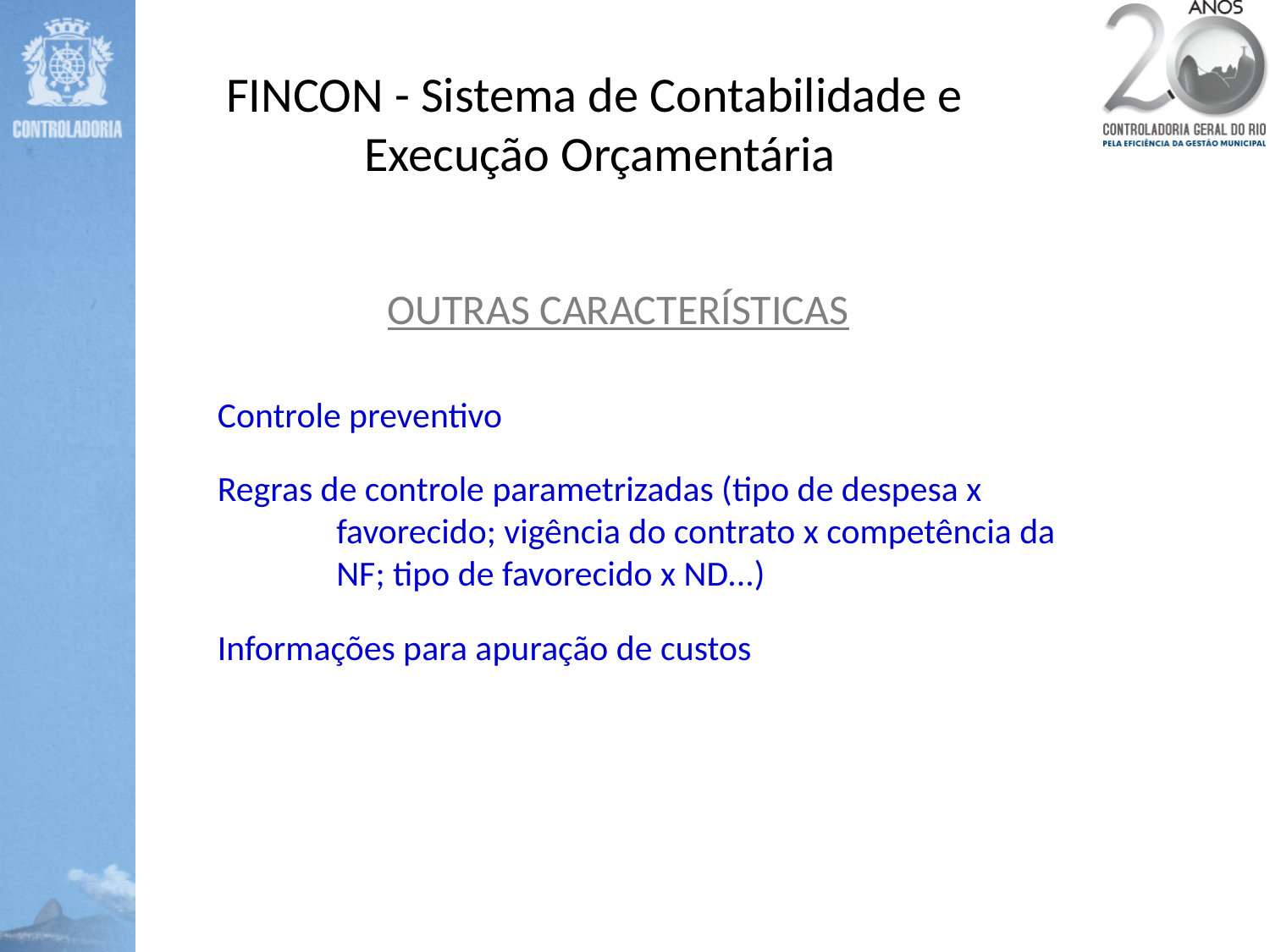

FINCON - Sistema de Contabilidade e  Execução Orçamentária
OUTRAS CARACTERÍSTICAS
Controle preventivo
Regras de controle parametrizadas (tipo de despesa x favorecido; vigência do contrato x competência da NF; tipo de favorecido x ND...)
Informações para apuração de custos